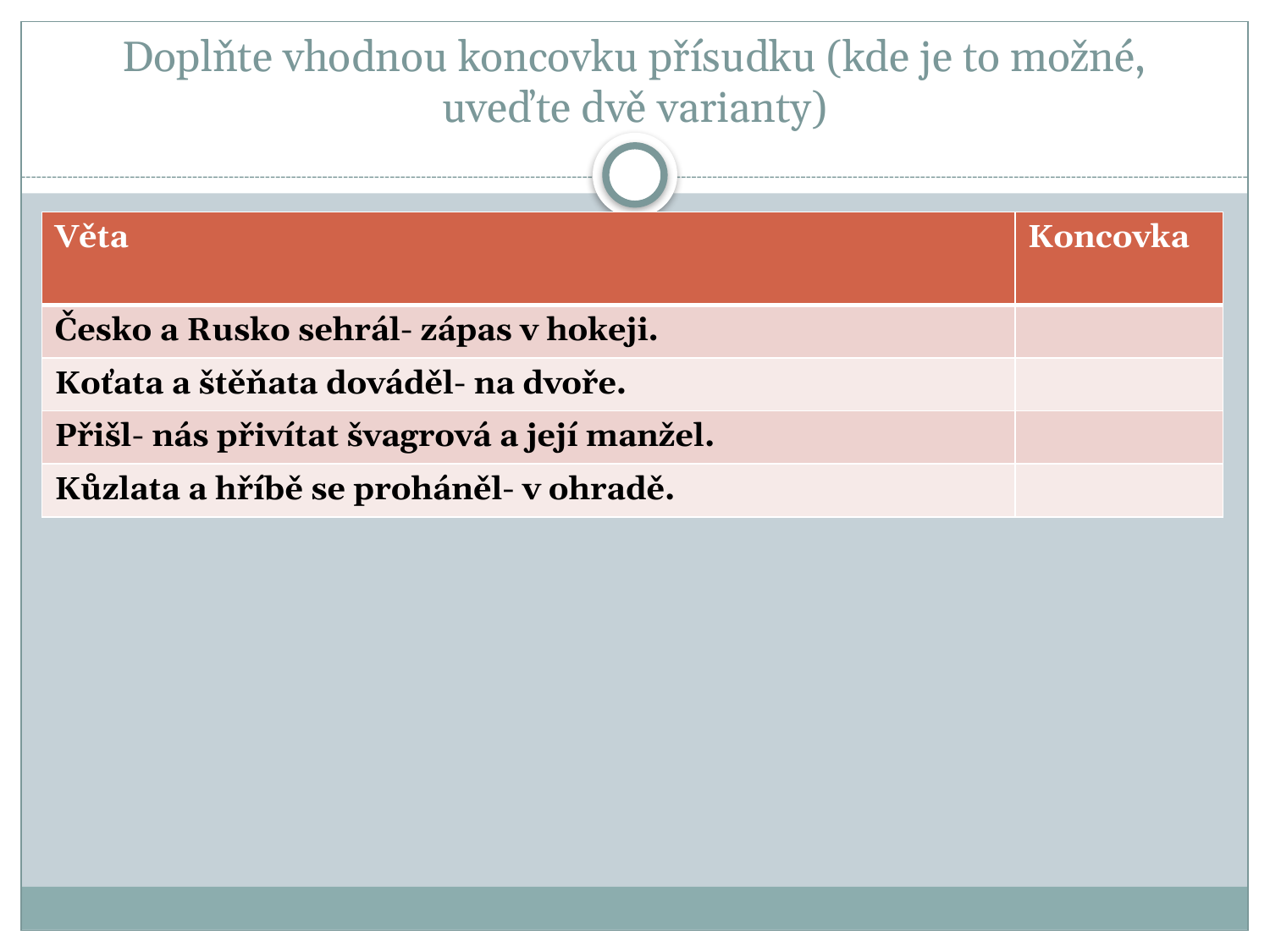

# Doplňte vhodnou koncovku přísudku (kde je to možné, uveďte dvě varianty)
| Věta | Koncovka |
| --- | --- |
| Česko a Rusko sehrál- zápas v hokeji. |  |
| Koťata a štěňata dováděl- na dvoře. |  |
| Přišl- nás přivítat švagrová a její manžel. |  |
| Kůzlata a hříbě se proháněl- v ohradě. |  |